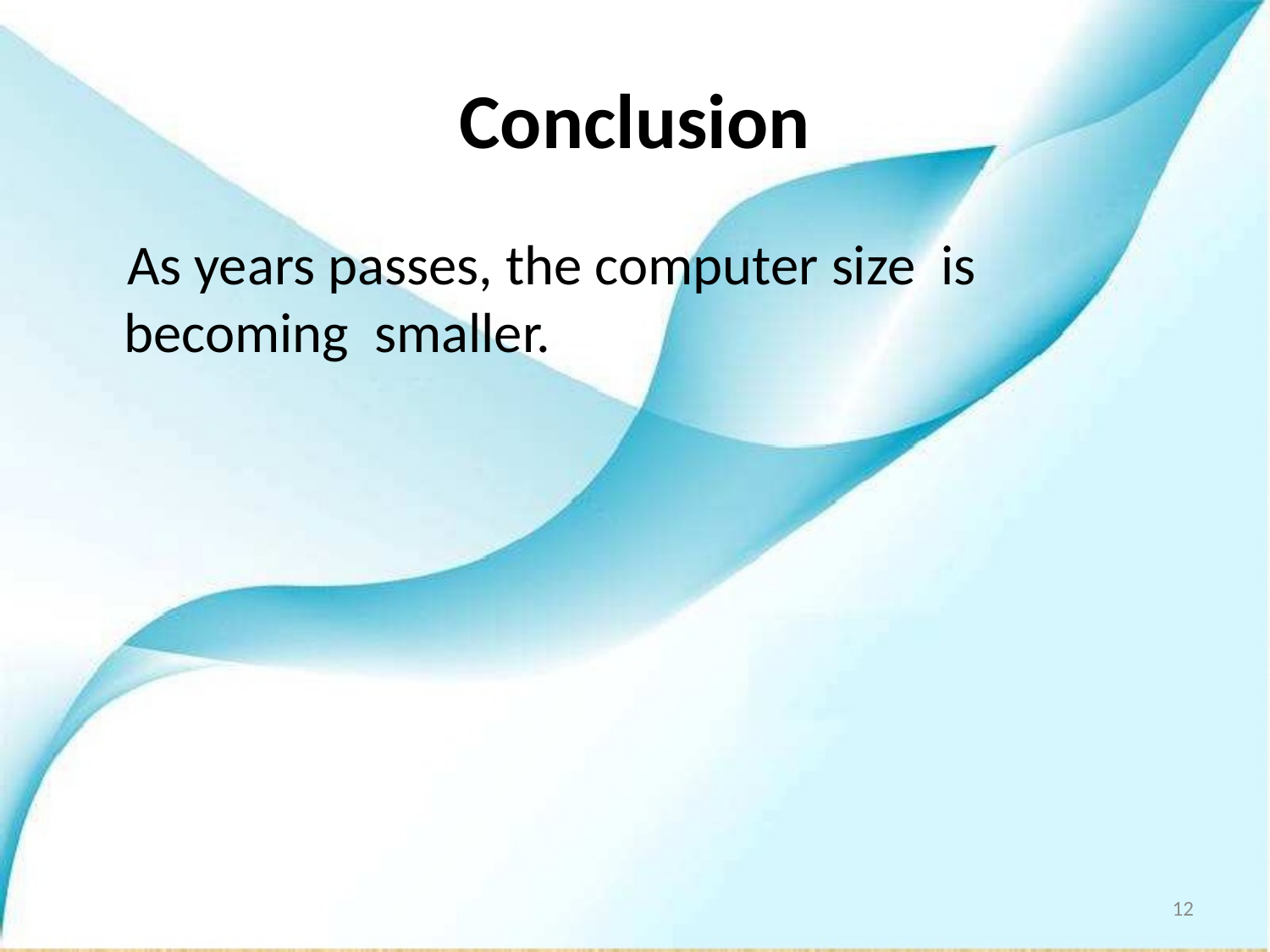

# Conclusion
    As years passes, the computer size  is becoming  smaller.
12